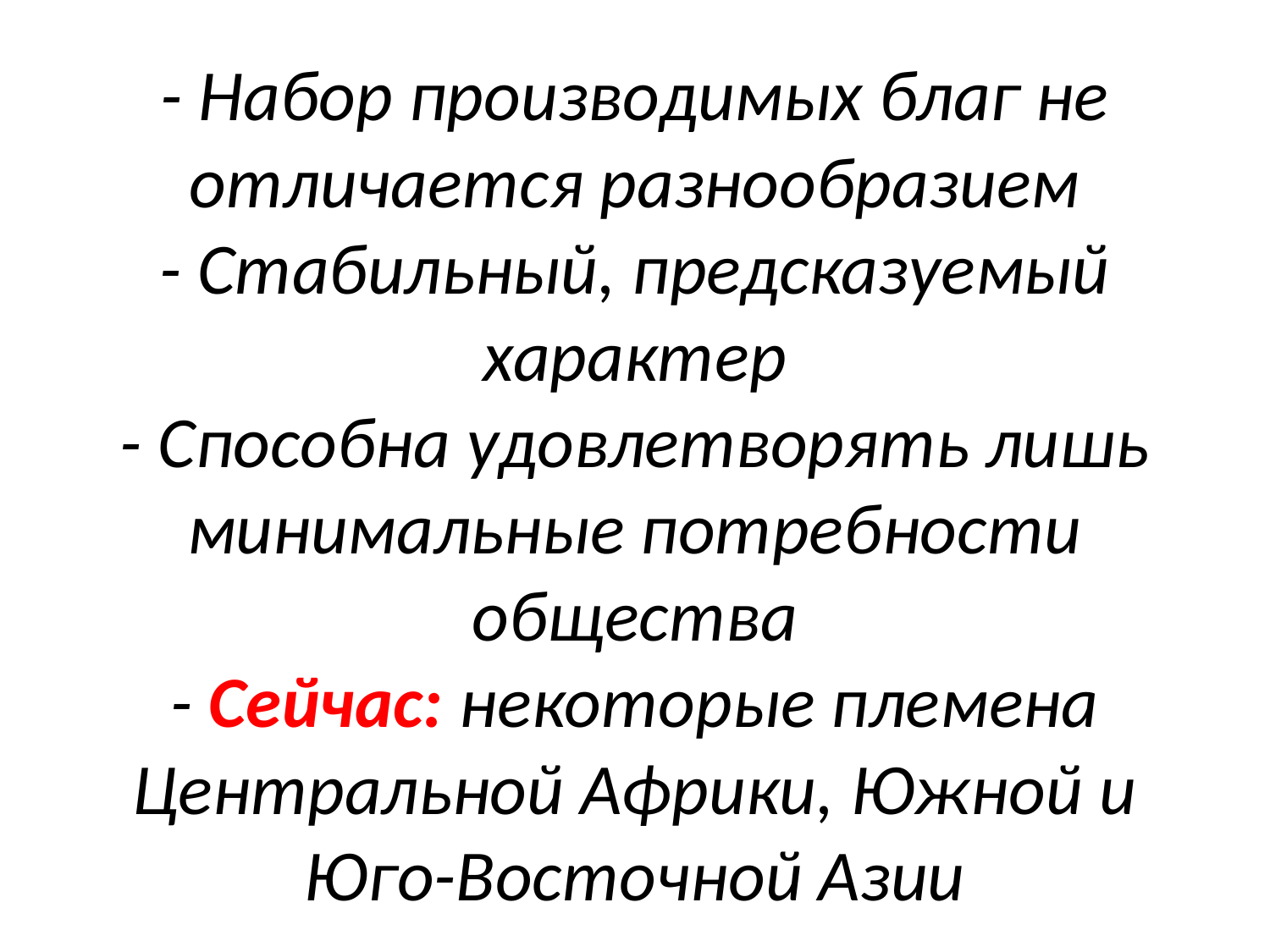

# - Набор производимых благ не отличается разнообразием - Стабильный, предсказуемый характер - Способна удовлетворять лишь минимальные потребности общества - Сейчас: некоторые племена Центральной Африки, Южной и Юго-Восточной Азии